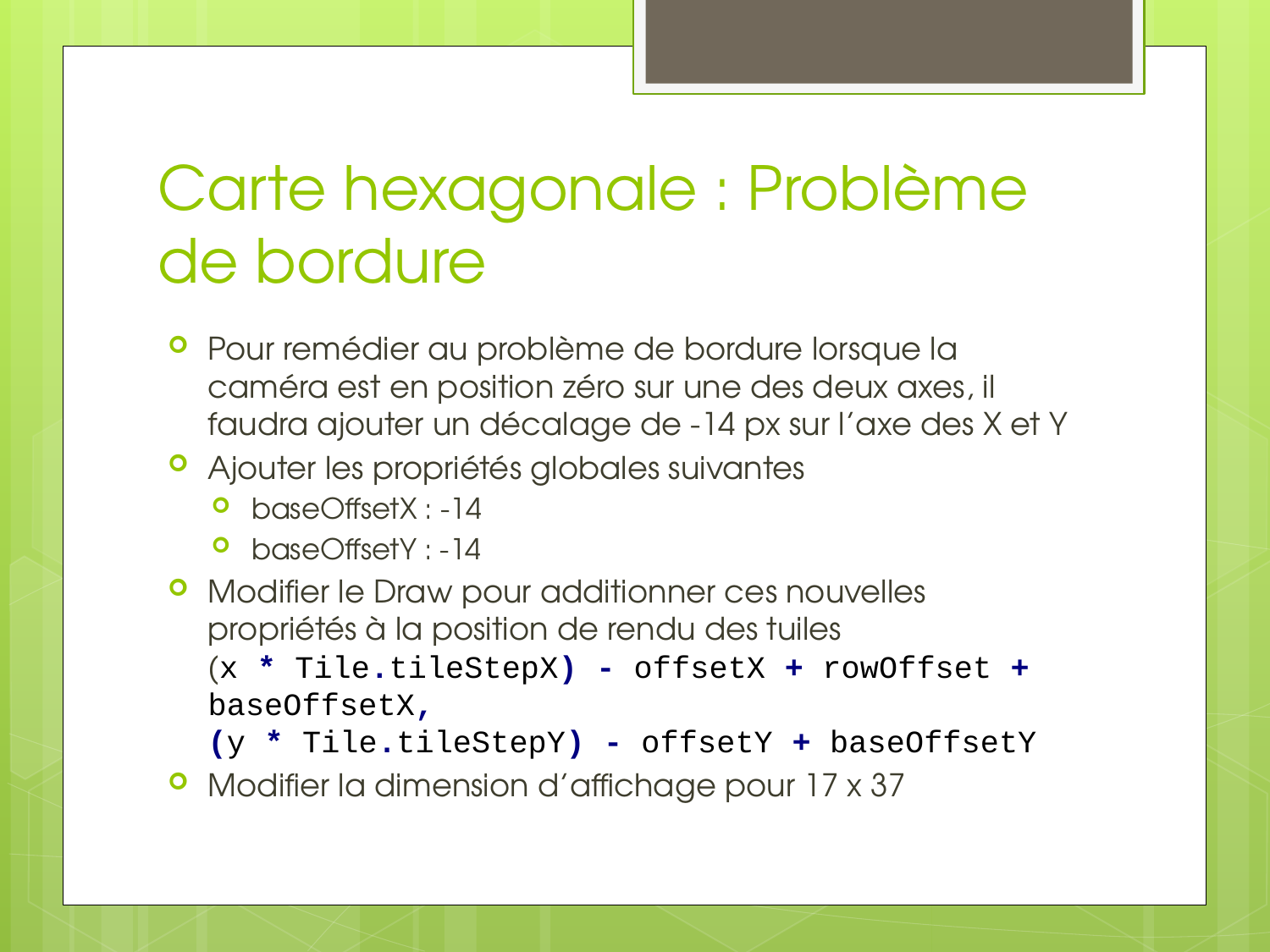

# Carte hexagonale : Problème de bordure
Pour remédier au problème de bordure lorsque la caméra est en position zéro sur une des deux axes, il faudra ajouter un décalage de -14 px sur l’axe des X et Y
Ajouter les propriétés globales suivantes
baseOffsetX : -14
baseOffsetY : -14
Modifier le Draw pour additionner ces nouvelles propriétés à la position de rendu des tuiles
(x * Tile.tileStepX) - offsetX + rowOffset + baseOffsetX,
(y * Tile.tileStepY) - offsetY + baseOffsetY
Modifier la dimension d’affichage pour 17 x 37